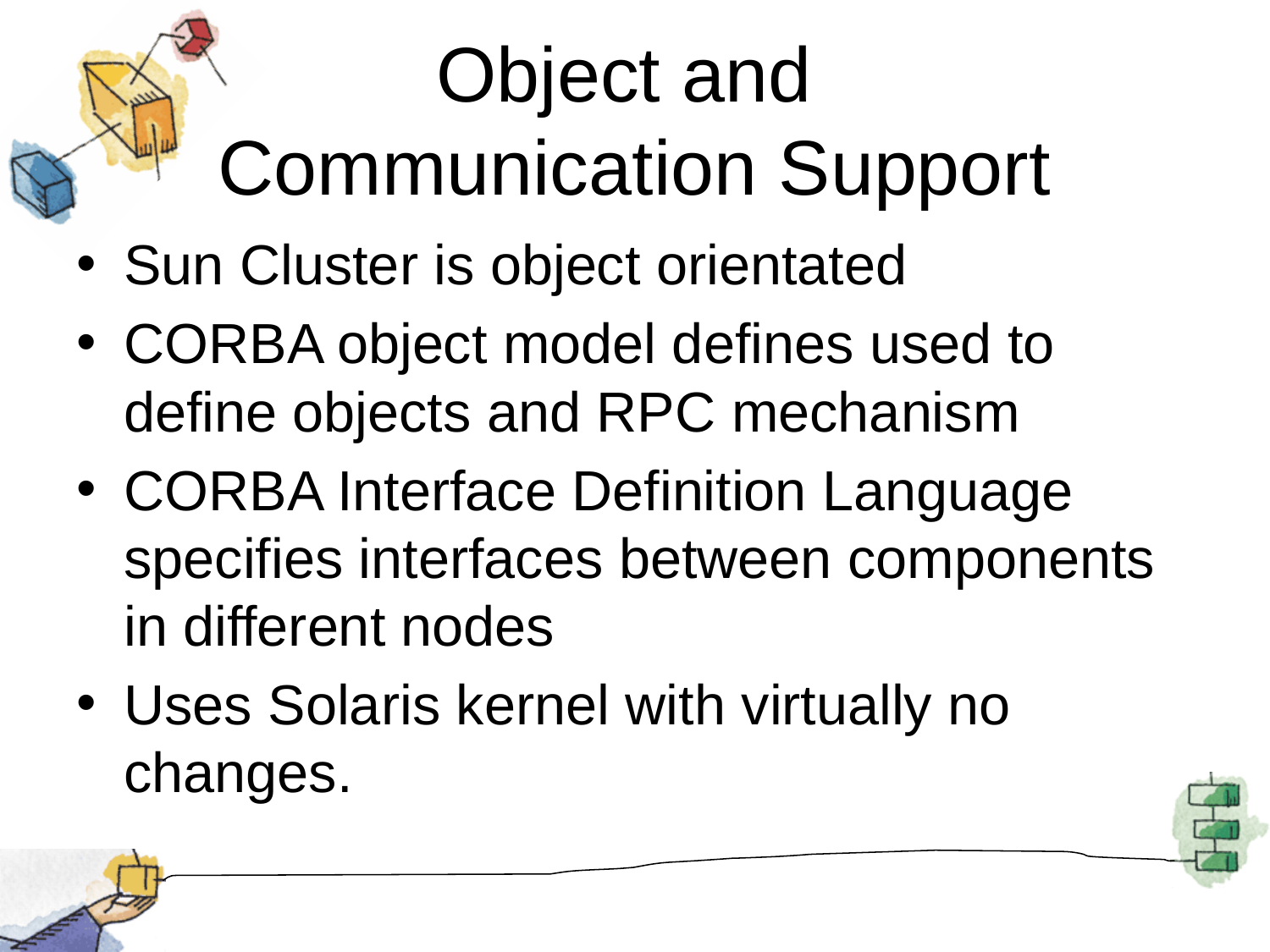

# Object and Communication Support
Sun Cluster is object orientated
CORBA object model defines used to define objects and RPC mechanism
CORBA Interface Definition Language specifies interfaces between components in different nodes
Uses Solaris kernel with virtually no changes.